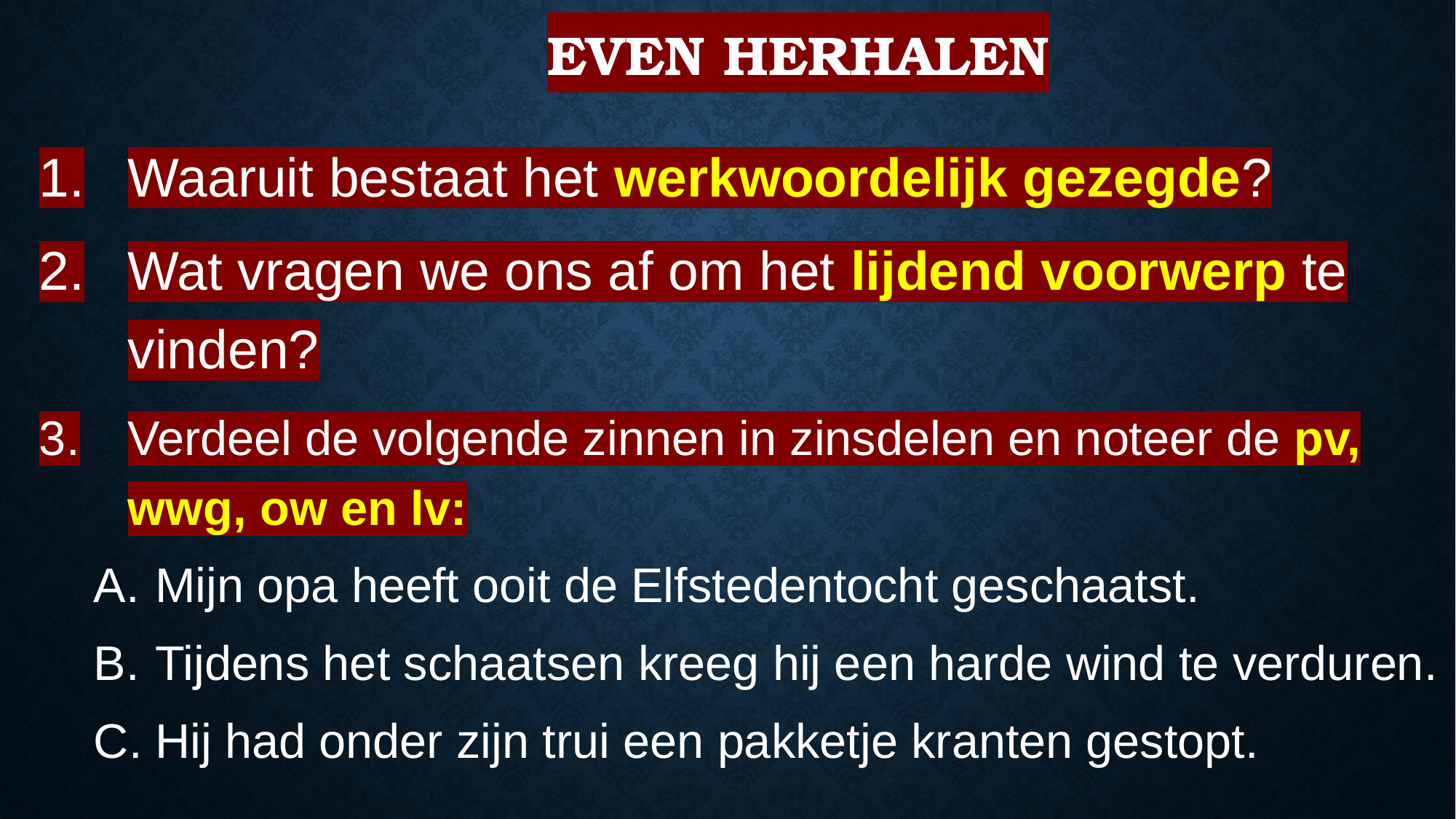

# Even herhalen
Waaruit bestaat het werkwoordelijk gezegde?
Wat vragen we ons af om het lijdend voorwerp te vinden?
Verdeel de volgende zinnen in zinsdelen en noteer de pv, wwg, ow en lv:
Mijn opa heeft ooit de Elfstedentocht geschaatst.
Tijdens het schaatsen kreeg hij een harde wind te verduren.
Hij had onder zijn trui een pakketje kranten gestopt.